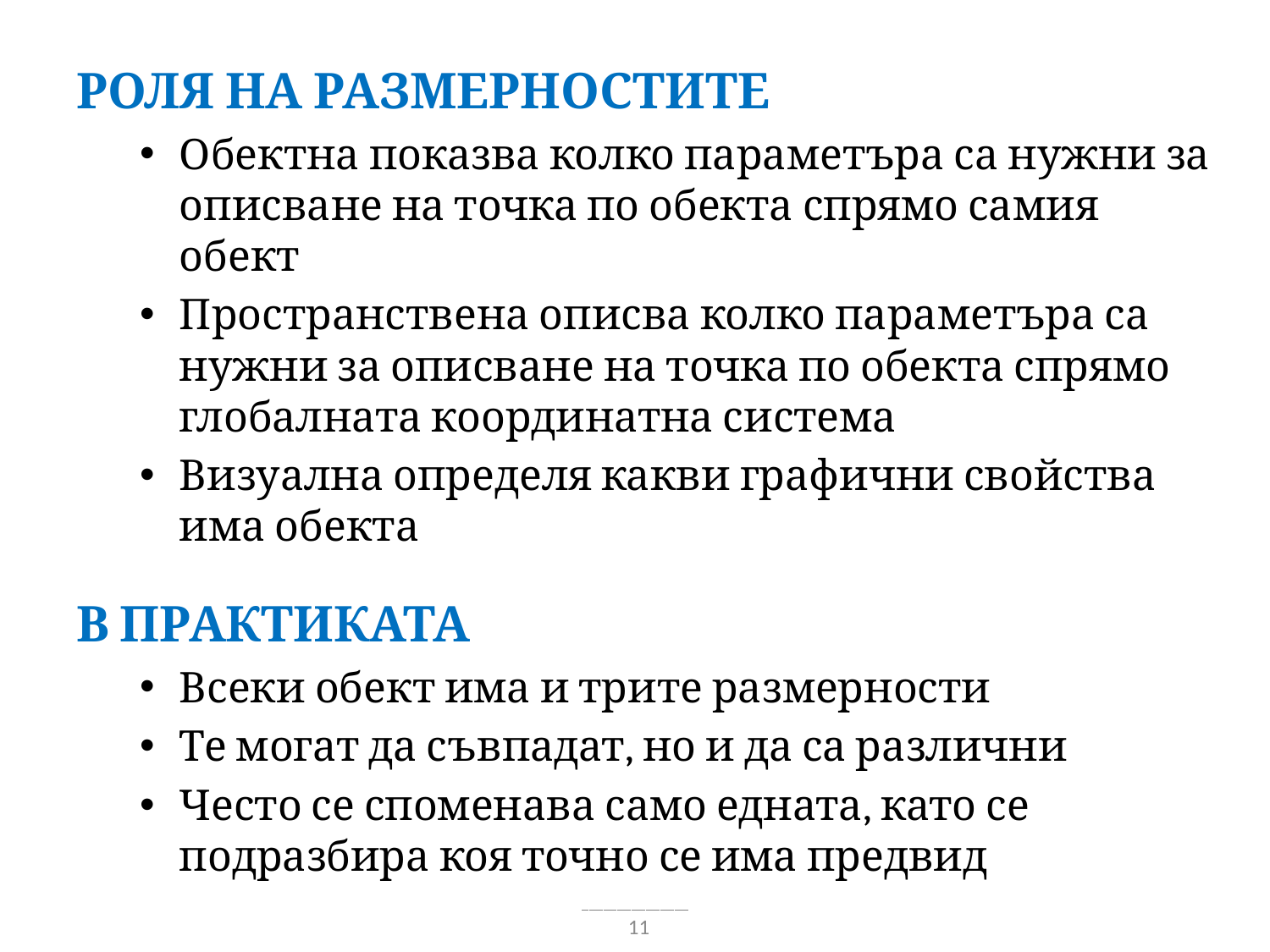

Роля на размерностите
Обектна показва колко параметъра са нужни за описване на точка по обекта спрямо самия обект
Пространствена описва колко параметъра са нужни за описване на точка по обекта спрямо глобалната координатна система
Визуална определя какви графични свойства има обекта
В практиката
Всеки обект има и трите размерности
Те могат да съвпадат, но и да са различни
Често се споменава само едната, като се подразбира коя точно се има предвид
11